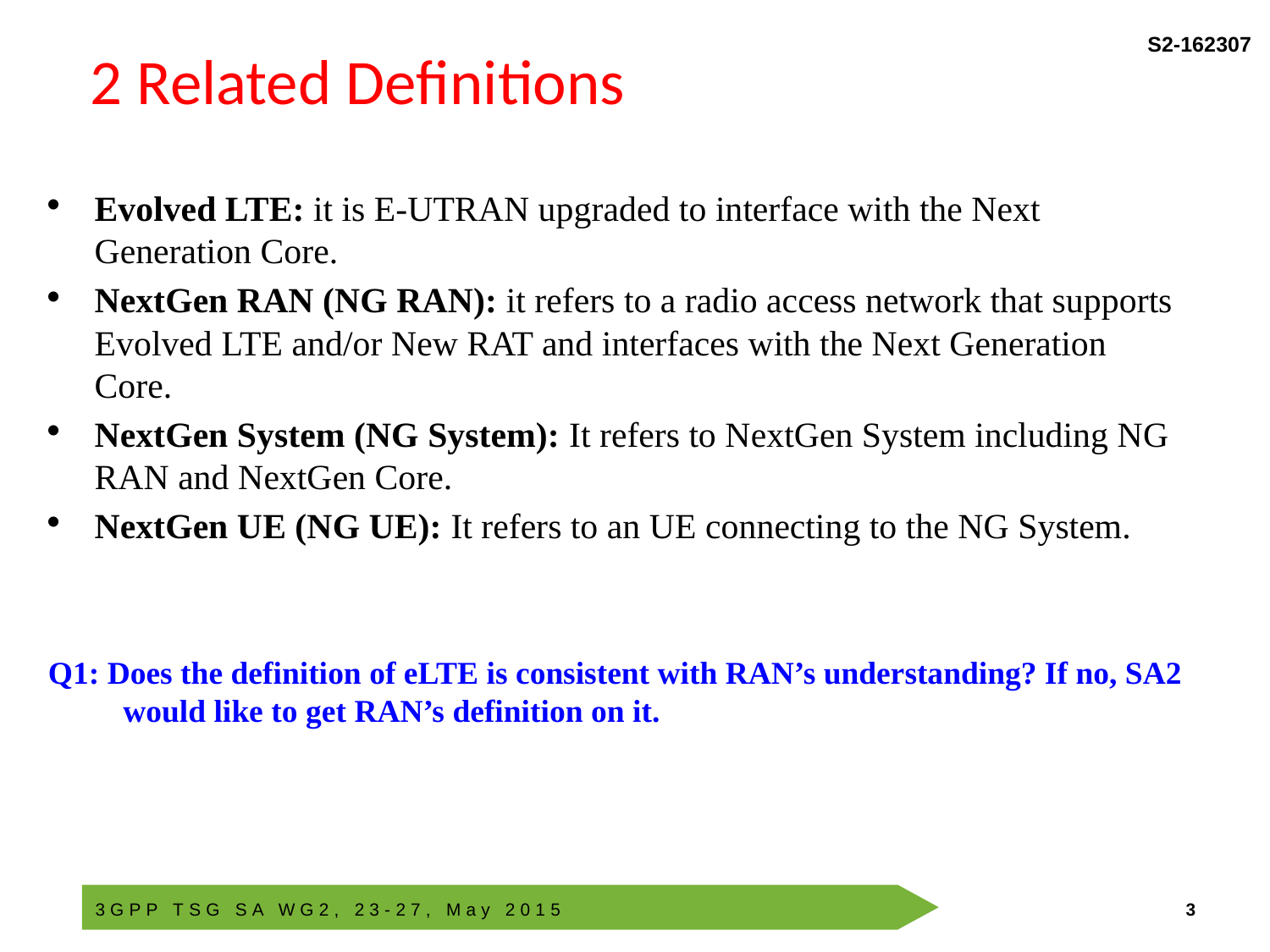

# 2 Related Definitions
Evolved LTE: it is E-UTRAN upgraded to interface with the Next Generation Core.
NextGen RAN (NG RAN): it refers to a radio access network that supports Evolved LTE and/or New RAT and interfaces with the Next Generation Core.
NextGen System (NG System): It refers to NextGen System including NG RAN and NextGen Core.
NextGen UE (NG UE): It refers to an UE connecting to the NG System.

Q1: Does the definition of eLTE is consistent with RAN’s understanding? If no, SA2 would like to get RAN’s definition on it.